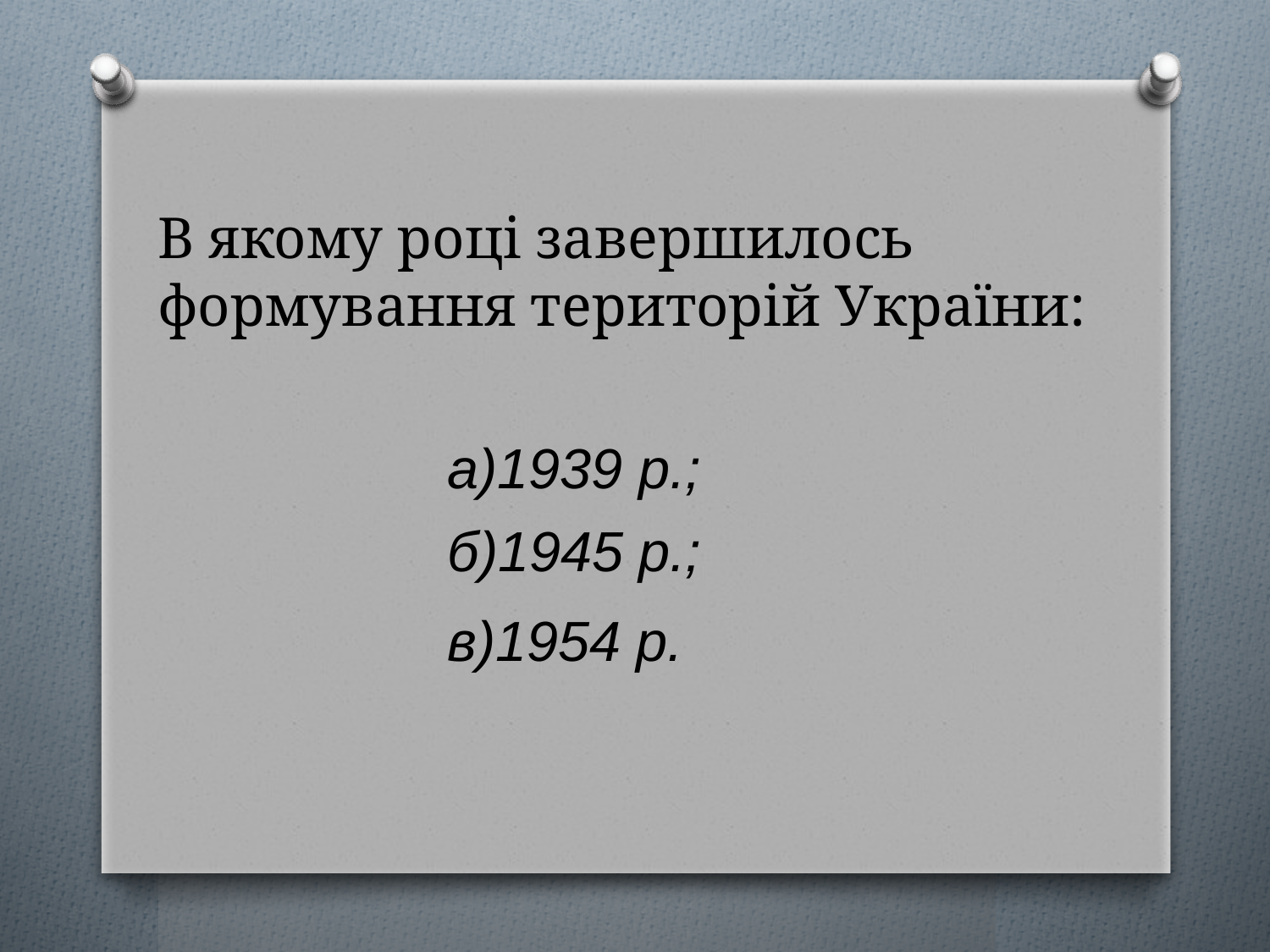

# В якому році завершилось формування територій України:
а)1939 р.;

б)1945 р.;
в)1954 р.